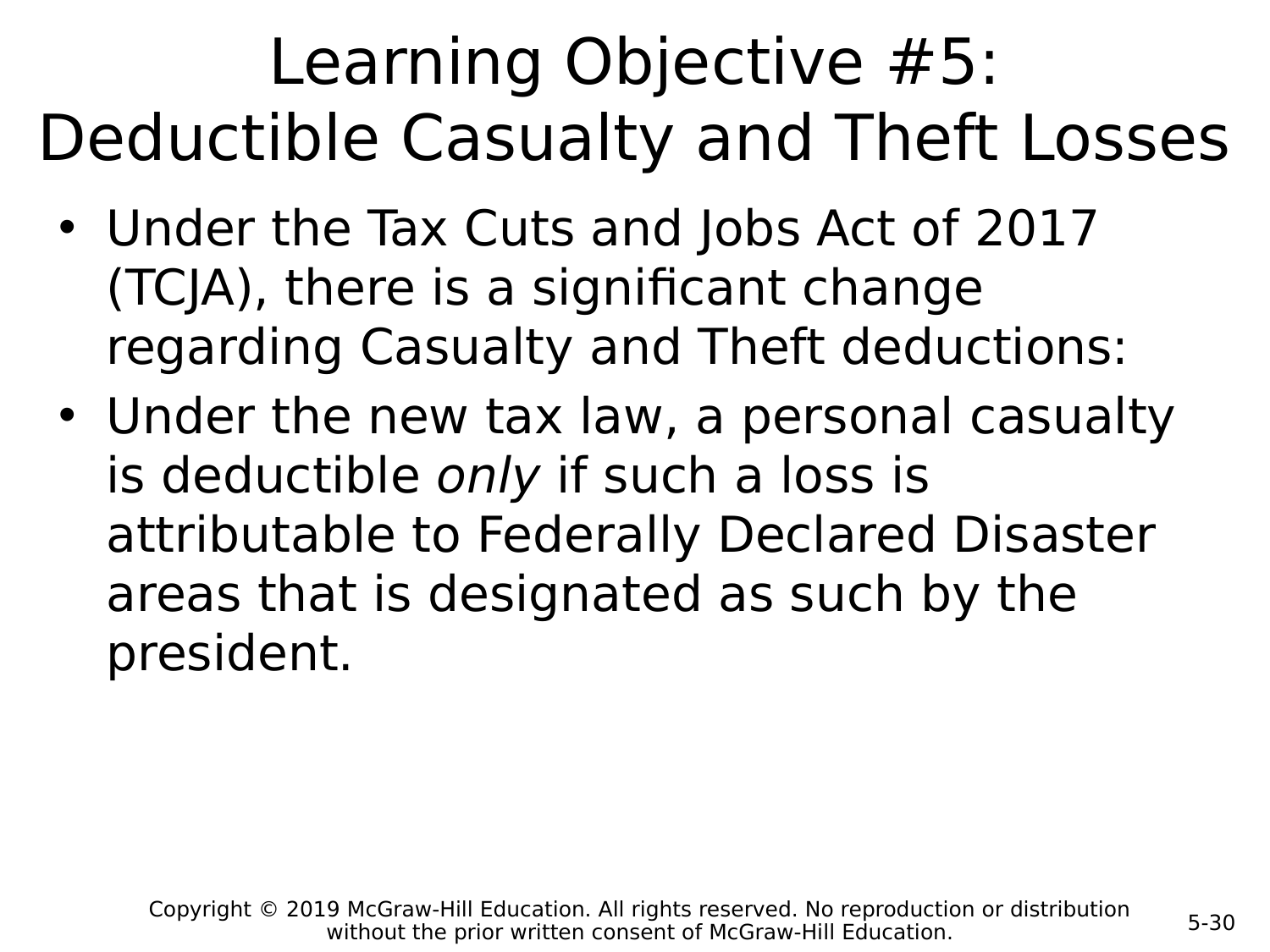

# Learning Objective #5: Deductible Casualty and Theft Losses
Under the Tax Cuts and Jobs Act of 2017 (TCJA), there is a significant change regarding Casualty and Theft deductions:
Under the new tax law, a personal casualty is deductible only if such a loss is attributable to Federally Declared Disaster areas that is designated as such by the president.